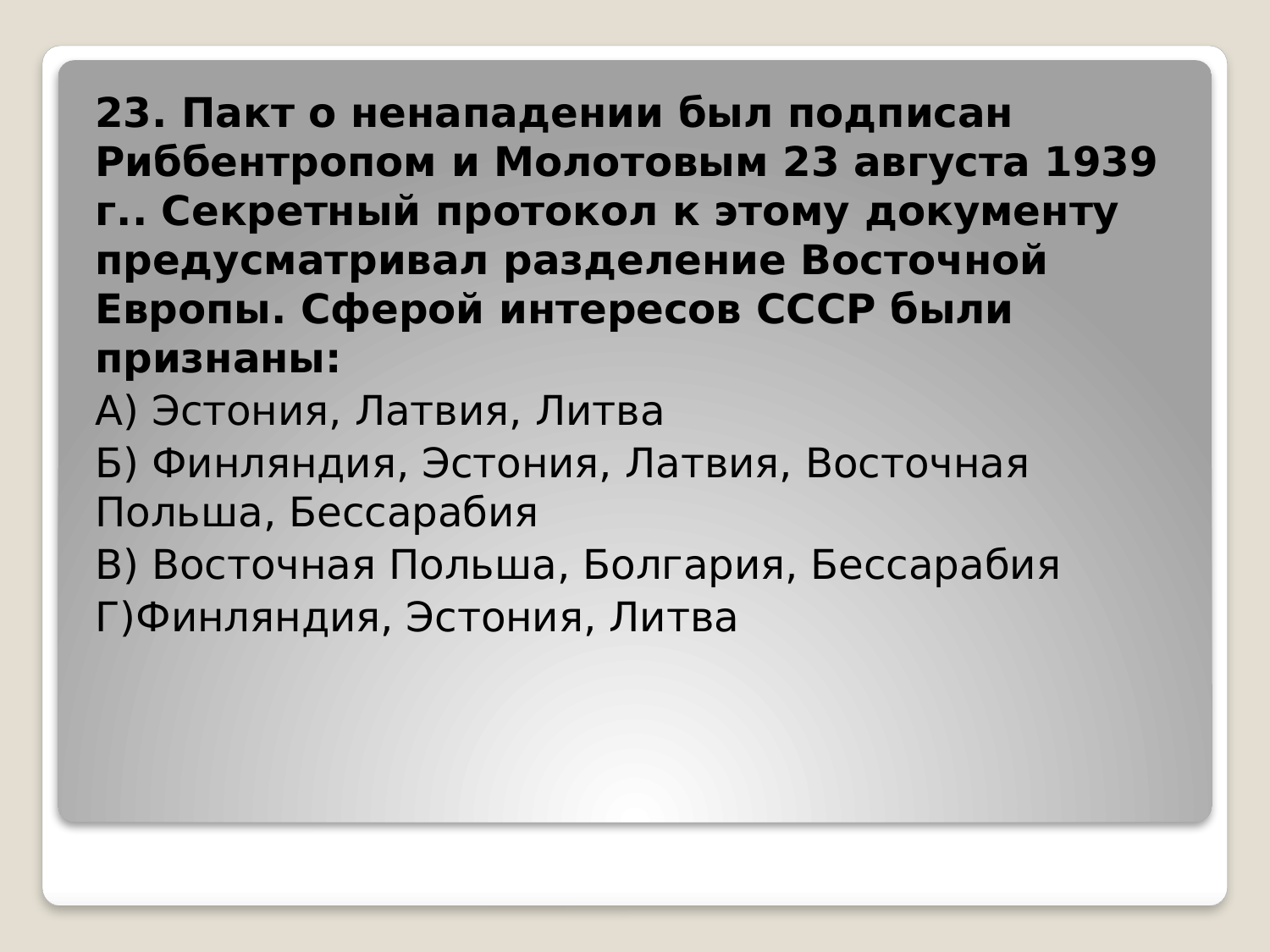

23. Пакт о ненападении был подписан Риббентропом и Молотовым 23 августа 1939 г.. Секретный протокол к этому документу предусматривал разделение Восточной Европы. Сферой интересов СССР были признаны:
А) Эстония, Латвия, Литва
Б) Финляндия, Эстония, Латвия, Восточная Польша, Бессарабия
В) Восточная Польша, Болгария, Бессарабия
Г)Финляндия, Эстония, Литва

#